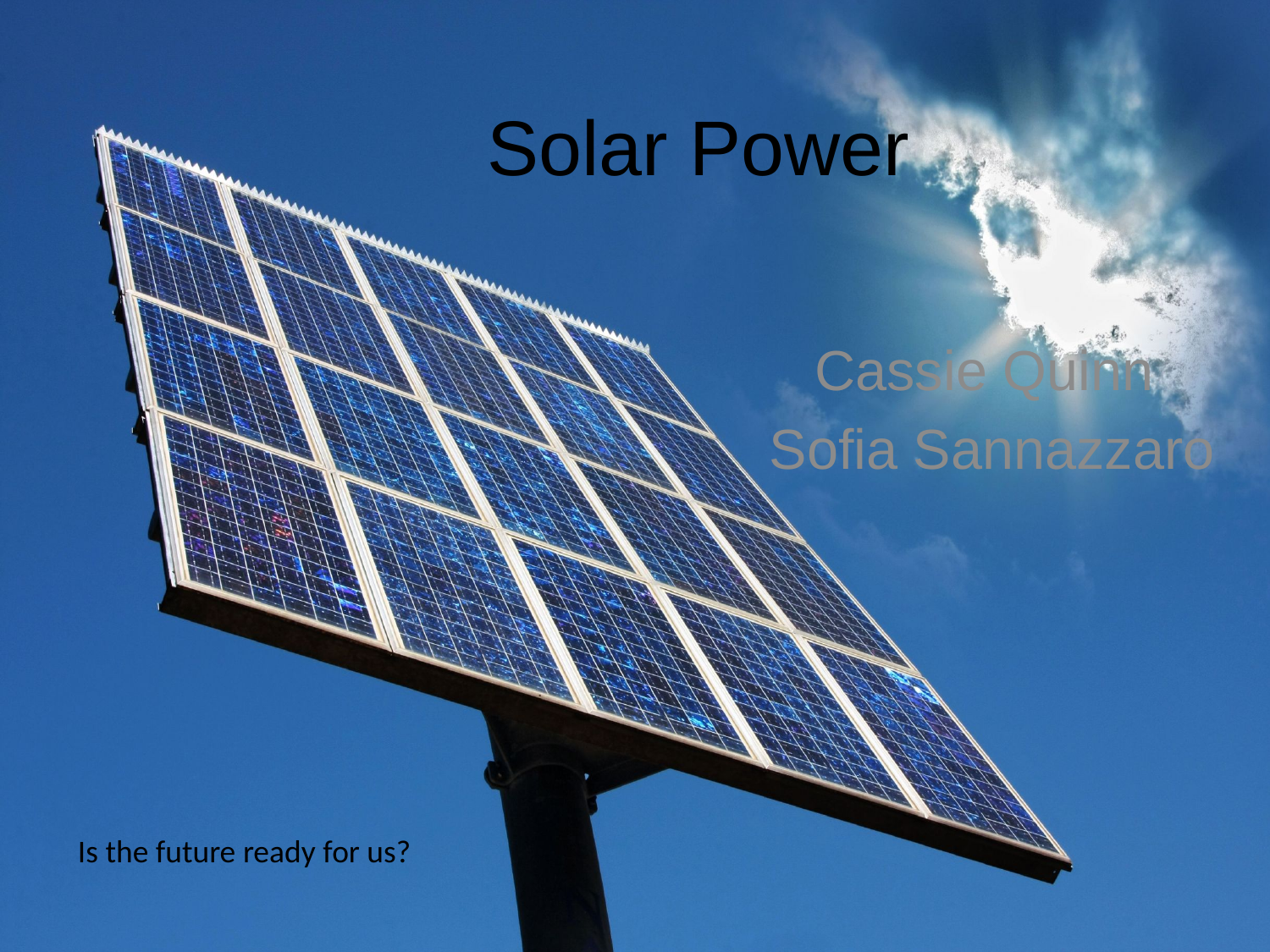

# Solar Power
Cassie Quinn
 Sofia Sannazzaro
Is the future ready for us?